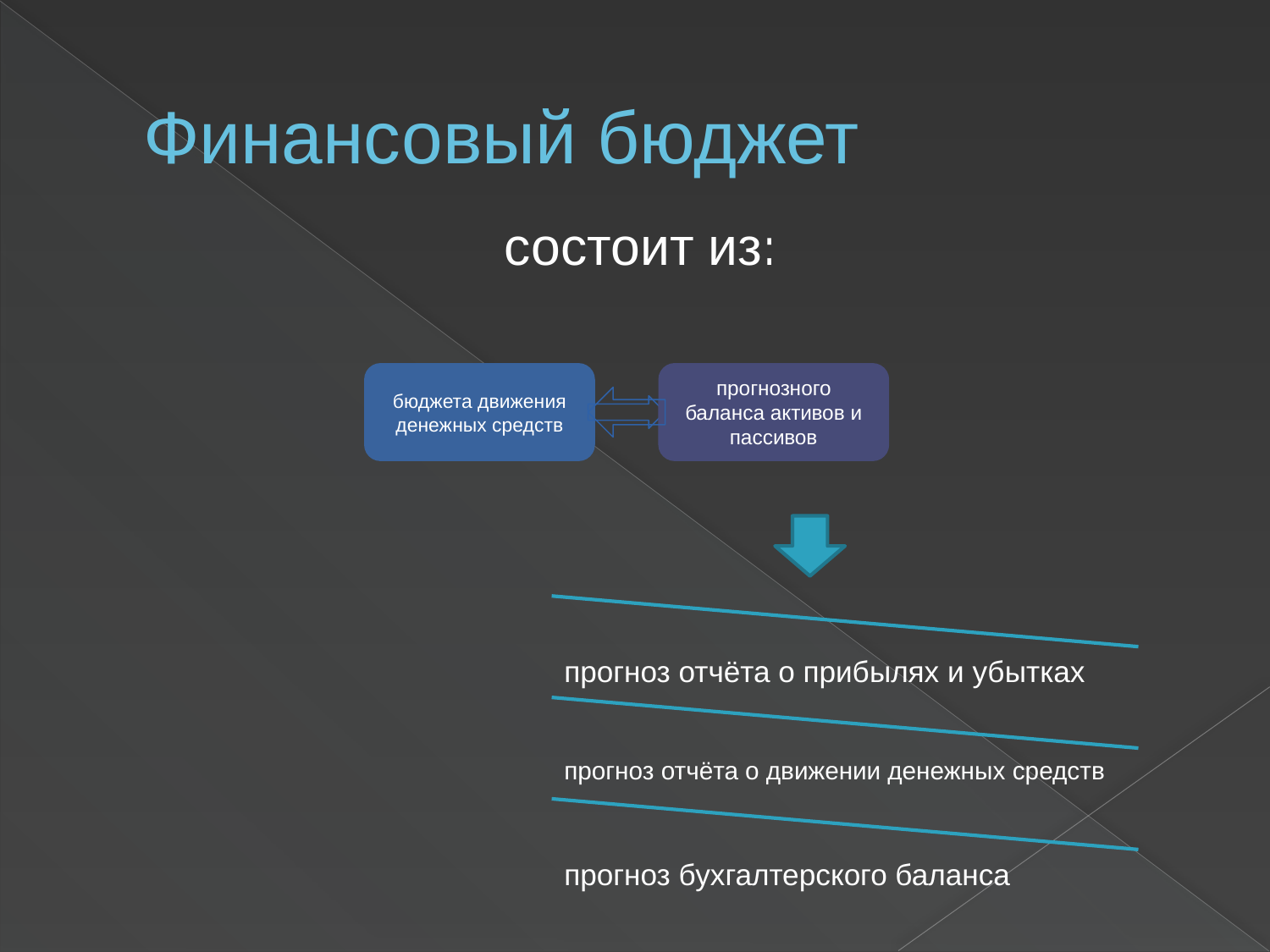

# Финансовый бюджет
состоит из:
бюджета движения денежных средств
прогнозного баланса активов и пассивов

прогноз отчёта о прибылях и убытках
прогноз отчёта о движении денежных средств
прогноз бухгалтерского баланса